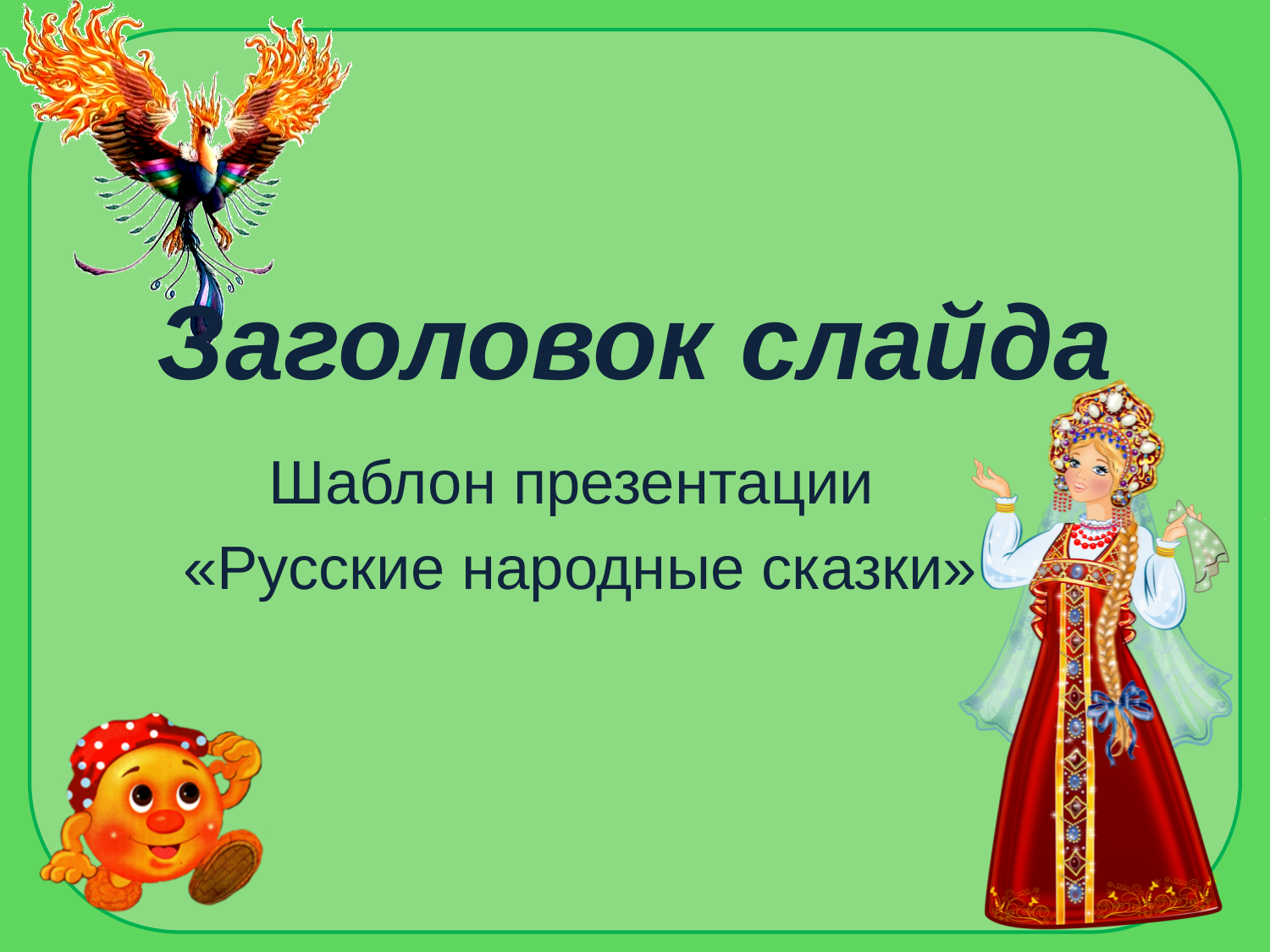

# Заголовок слайда
Шаблон презентации
«Русские народные сказки»